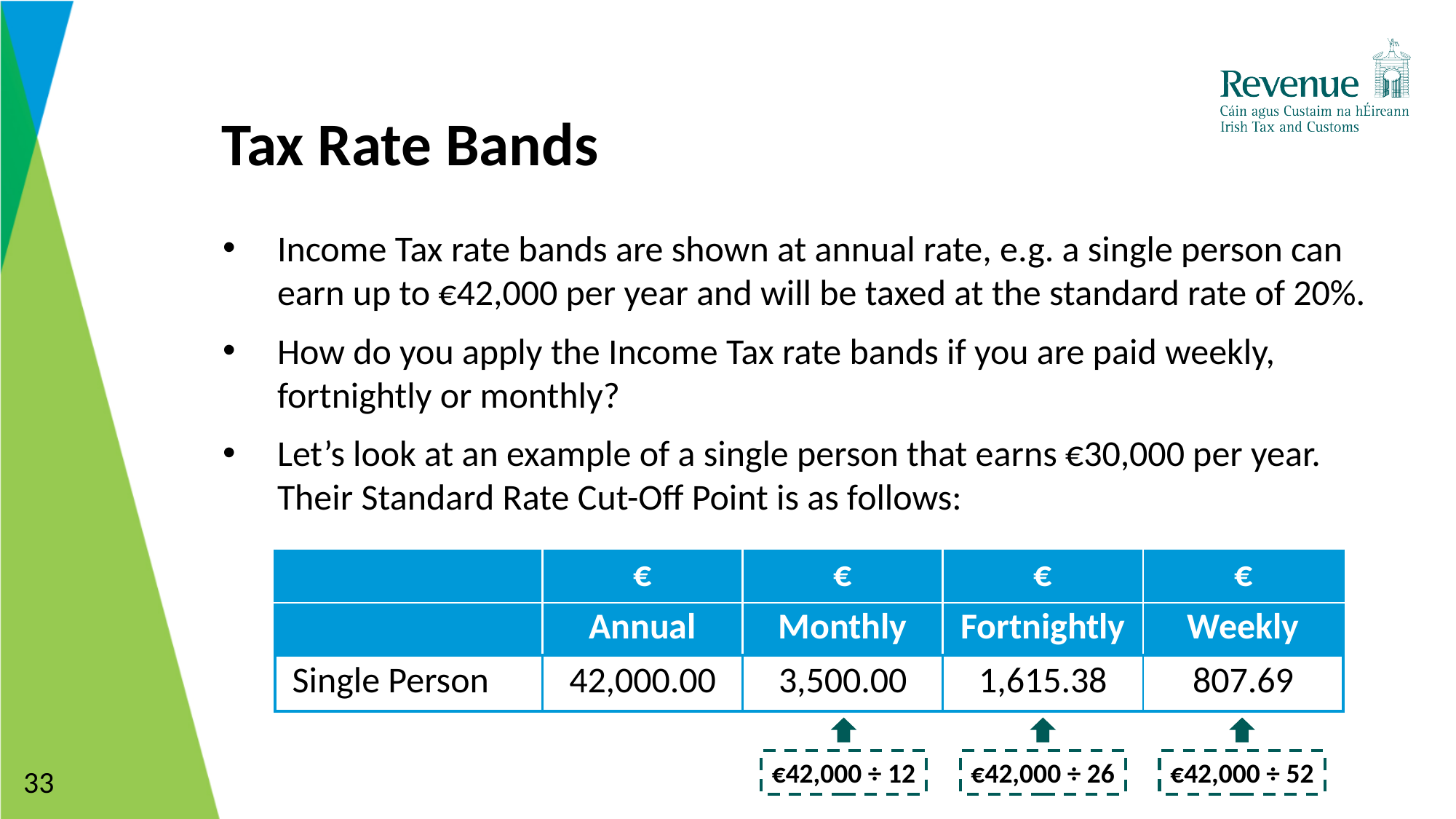

# Tax Rate Bands
Income Tax rate bands are shown at annual rate, e.g. a single person can earn up to €42,000 per year and will be taxed at the standard rate of 20%.
How do you apply the Income Tax rate bands if you are paid weekly, fortnightly or monthly?
Let’s look at an example of a single person that earns €30,000 per year. Their Standard Rate Cut-Off Point is as follows:
|  | € | € | € | € |
| --- | --- | --- | --- | --- |
|  | Annual | Monthly | Fortnightly | Weekly |
| Single Person | 42,000.00 | 3,500.00 | 1,615.38 | 807.69 |

€42,000 ÷ 12
€42,000 ÷ 26
€42,000 ÷ 52
33